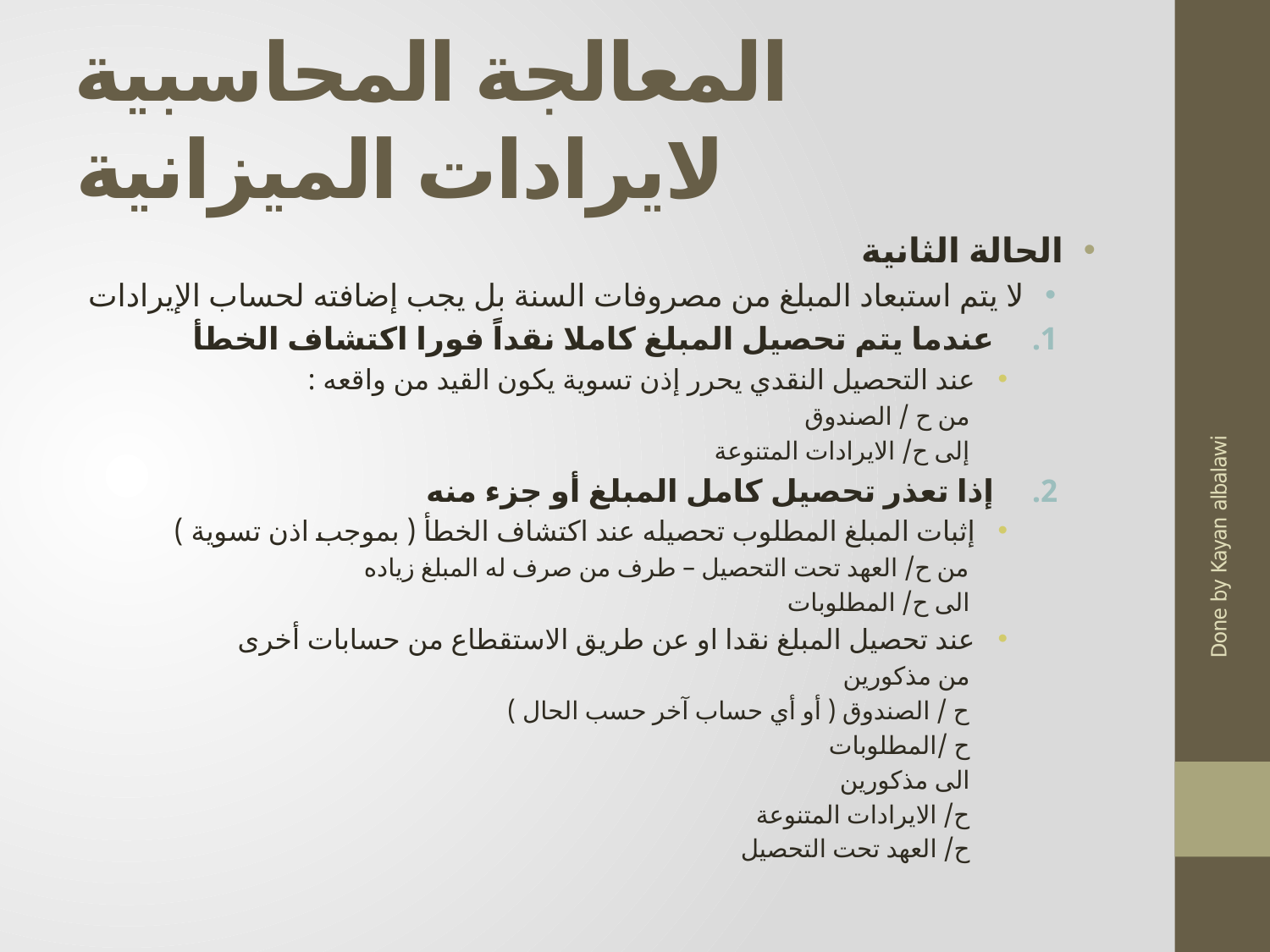

# المعالجة المحاسبية لايرادات الميزانية
الحالة الثانية
لا يتم استبعاد المبلغ من مصروفات السنة بل يجب إضافته لحساب الإيرادات
عندما يتم تحصيل المبلغ كاملا نقداً فورا اكتشاف الخطأ
عند التحصيل النقدي يحرر إذن تسوية يكون القيد من واقعه :
من ح / الصندوق
إلى ح/ الايرادات المتنوعة
إذا تعذر تحصيل كامل المبلغ أو جزء منه
إثبات المبلغ المطلوب تحصيله عند اكتشاف الخطأ ( بموجب اذن تسوية )
من ح/ العهد تحت التحصيل – طرف من صرف له المبلغ زياده
الى ح/ المطلوبات
عند تحصيل المبلغ نقدا او عن طريق الاستقطاع من حسابات أخرى
من مذكورين
ح / الصندوق ( أو أي حساب آخر حسب الحال )
ح /المطلوبات
الى مذكورين
ح/ الايرادات المتنوعة
ح/ العهد تحت التحصيل
Done by Kayan albalawi